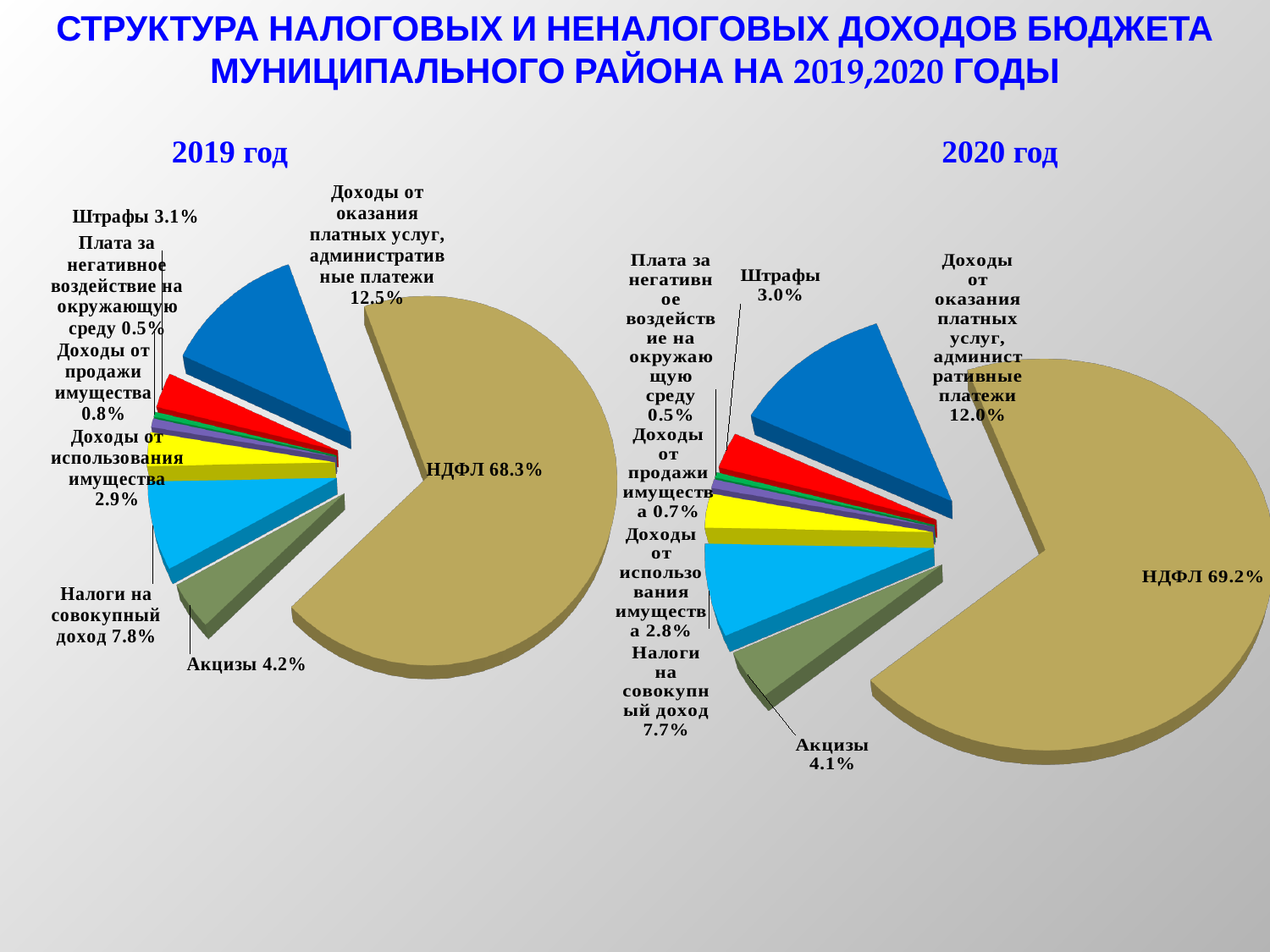

СТРУКТУРА НАЛОГОВЫХ И НЕНАЛОГОВЫХ ДОХОДОВ БЮДЖЕТА МУНИЦИПАЛЬНОГО РАЙОНА НА 2019,2020 ГОДЫ
2019 год
2020 год

[unsupported chart]

[unsupported chart]